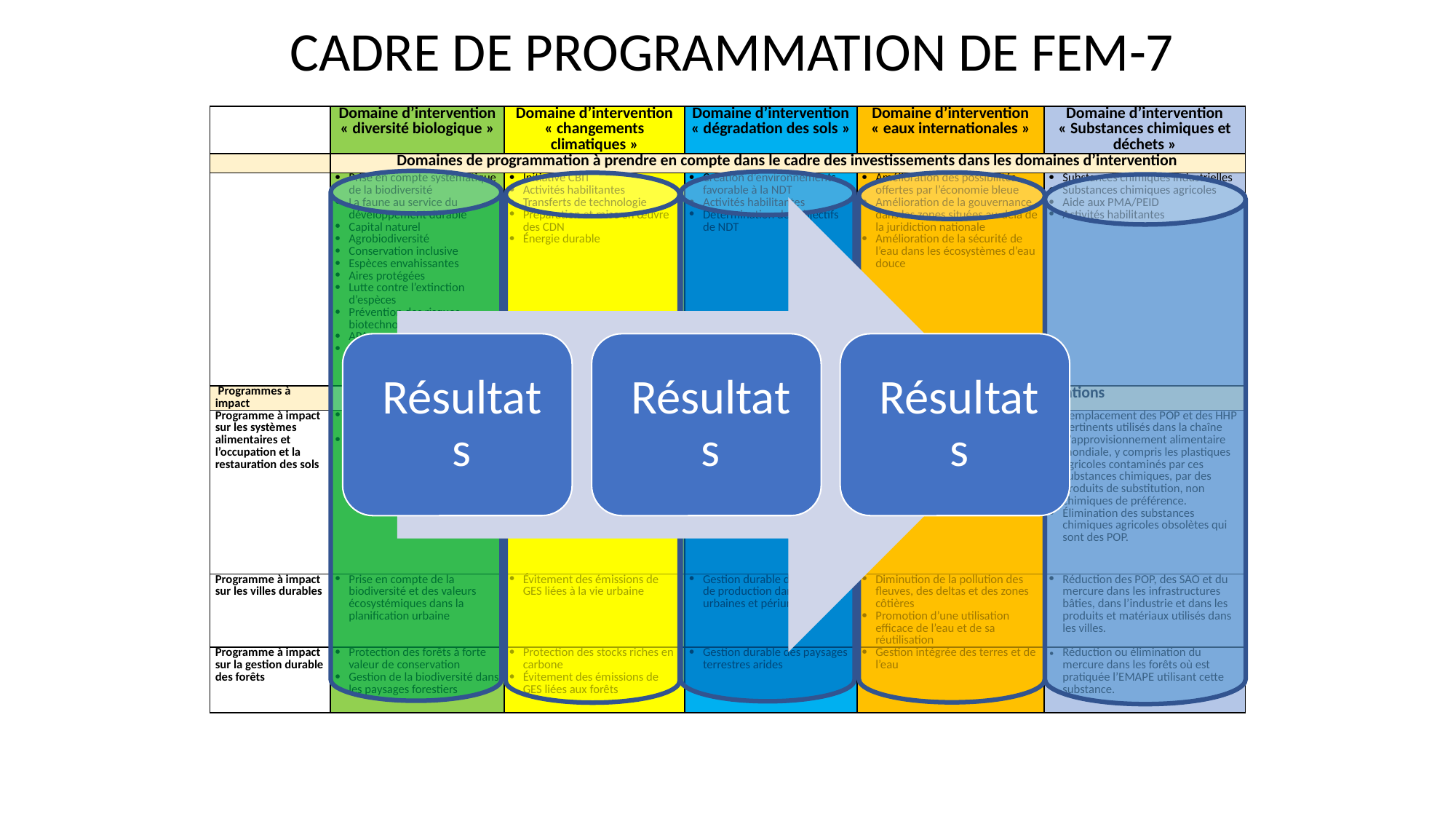

CADRE DE PROGRAMMATION DE FEM-7
# Cadre de programmation de FEM-7
|  | Domaine d’intervention « diversité biologique » | Domaine d’intervention « changements climatiques » | Domaine d’intervention « dégradation des sols » | Domaine d’intervention « eaux internationales » | Domaine d’intervention « Substances chimiques et déchets » |
| --- | --- | --- | --- | --- | --- |
|  | Domaines de programmation à prendre en compte dans le cadre des investissements dans les domaines d’intervention |  |  |  |  |
|  | Prise en compte systématique de la biodiversité La faune au service du développement durable Capital naturel Agrobiodiversité Conservation inclusive Espèces envahissantes Aires protégées Lutte contre l’extinction d’espèces Prévention des risques biotechnologiques APA Activités habilitantes | Initiative CBIT Activités habilitantes Transferts de technologie Préparation et mise en œuvre des CDN Énergie durable | Création d’environnements favorable à la NDT Activités habilitantes Détermination des objectifs de NDT | Amélioration des possibilités offertes par l’économie bleue Amélioration de la gouvernance dans les zones situées au-delà de la juridiction nationale Amélioration de la sécurité de l’eau dans les écosystèmes d’eau douce | Substances chimiques industrielles Substances chimiques agricoles Aide aux PMA/PEID Activités habilitantes |
| Programmes à impact | Objectifs à atteindre par le biais de Programmes à impact alignés sur les priorités des conventions |  |  |  |  |
| Programme à impact sur les systèmes alimentaires et l’occupation et la restauration des sols | Gérer la biodiversité dans les paysages de production Exploiter la biodiversité au profit de l’agriculture durable | Réduction des émissions de GES de source terrestre et résultant des chaînes de valeur (séquestration et évitement) | Gestion durable des sols Diversification des systèmes de culture et d’élevage Restauration des paysages de production dégradés | Gestion intégrée des terres et de l’eau Prévention de la pollution par les nutriments | Remplacement des POP et des HHP pertinents utilisés dans la chaîne d’approvisionnement alimentaire mondiale, y compris les plastiques agricoles contaminés par ces substances chimiques, par des produits de substitution, non chimiques de préférence. Élimination des substances chimiques agricoles obsolètes qui sont des POP. |
| Programme à impact sur les villes durables | Prise en compte de la biodiversité et des valeurs écosystémiques dans la planification urbaine | Évitement des émissions de GES liées à la vie urbaine | Gestion durable des systèmes de production dans les zones urbaines et périurbaines | Diminution de la pollution des fleuves, des deltas et des zones côtières Promotion d’une utilisation efficace de l’eau et de sa réutilisation | Réduction des POP, des SAO et du mercure dans les infrastructures bâties, dans l’industrie et dans les produits et matériaux utilisés dans les villes. |
| Programme à impact sur la gestion durable des forêts | Protection des forêts à forte valeur de conservation Gestion de la biodiversité dans les paysages forestiers | Protection des stocks riches en carbone Évitement des émissions de GES liées aux forêts | Gestion durable des paysages terrestres arides | Gestion intégrée des terres et de l’eau | Réduction ou élimination du mercure dans les forêts où est pratiquée l’EMAPE utilisant cette substance. |

Résultats
Résultats
Résultats
4